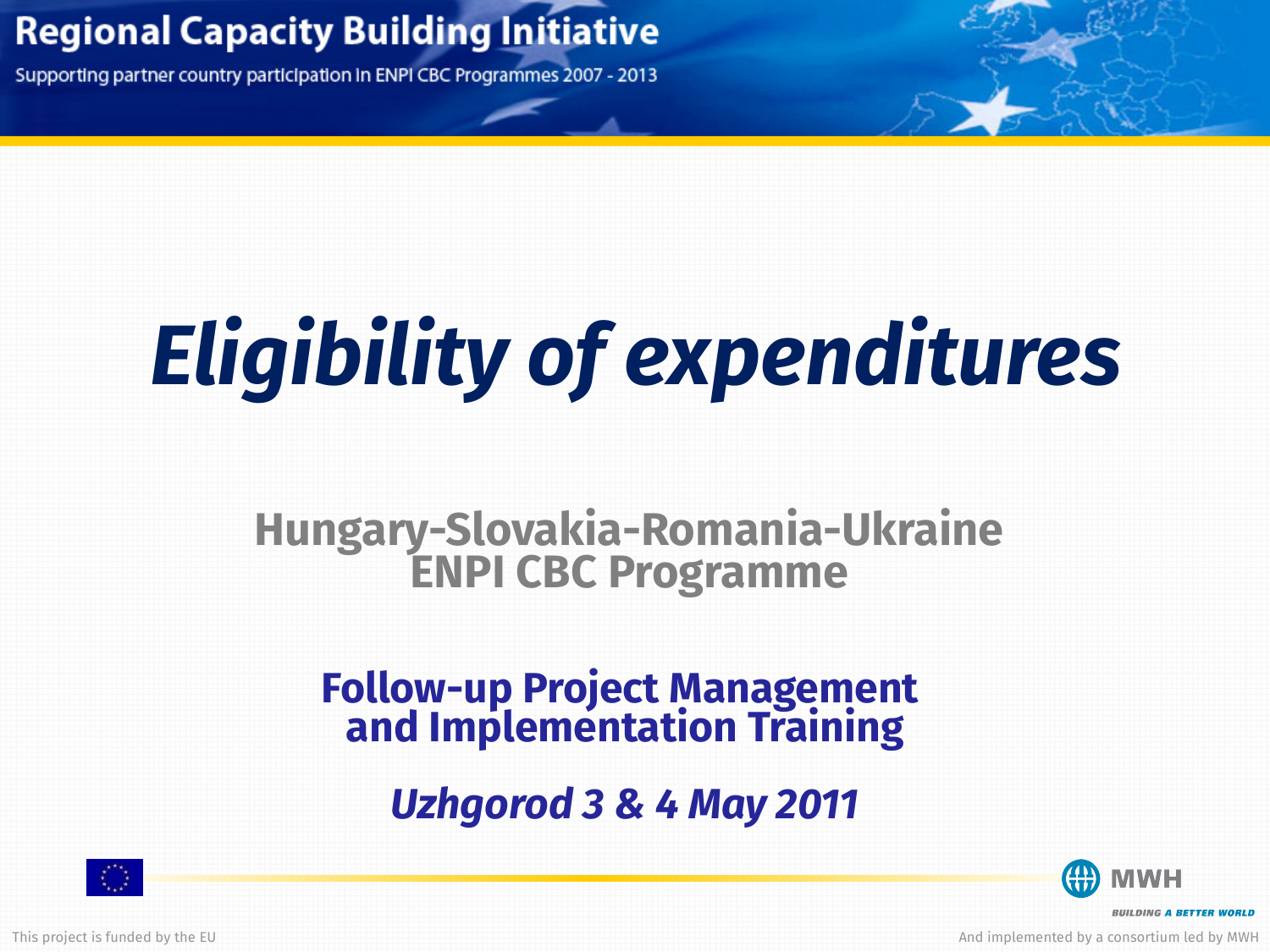

Eligibility of expenditures
Hungary-Slovakia-Romania-Ukraine
ENPI CBC Programme

Follow-up Project Management
and Implementation Training

Uzhgorod 3 & 4 May 2011